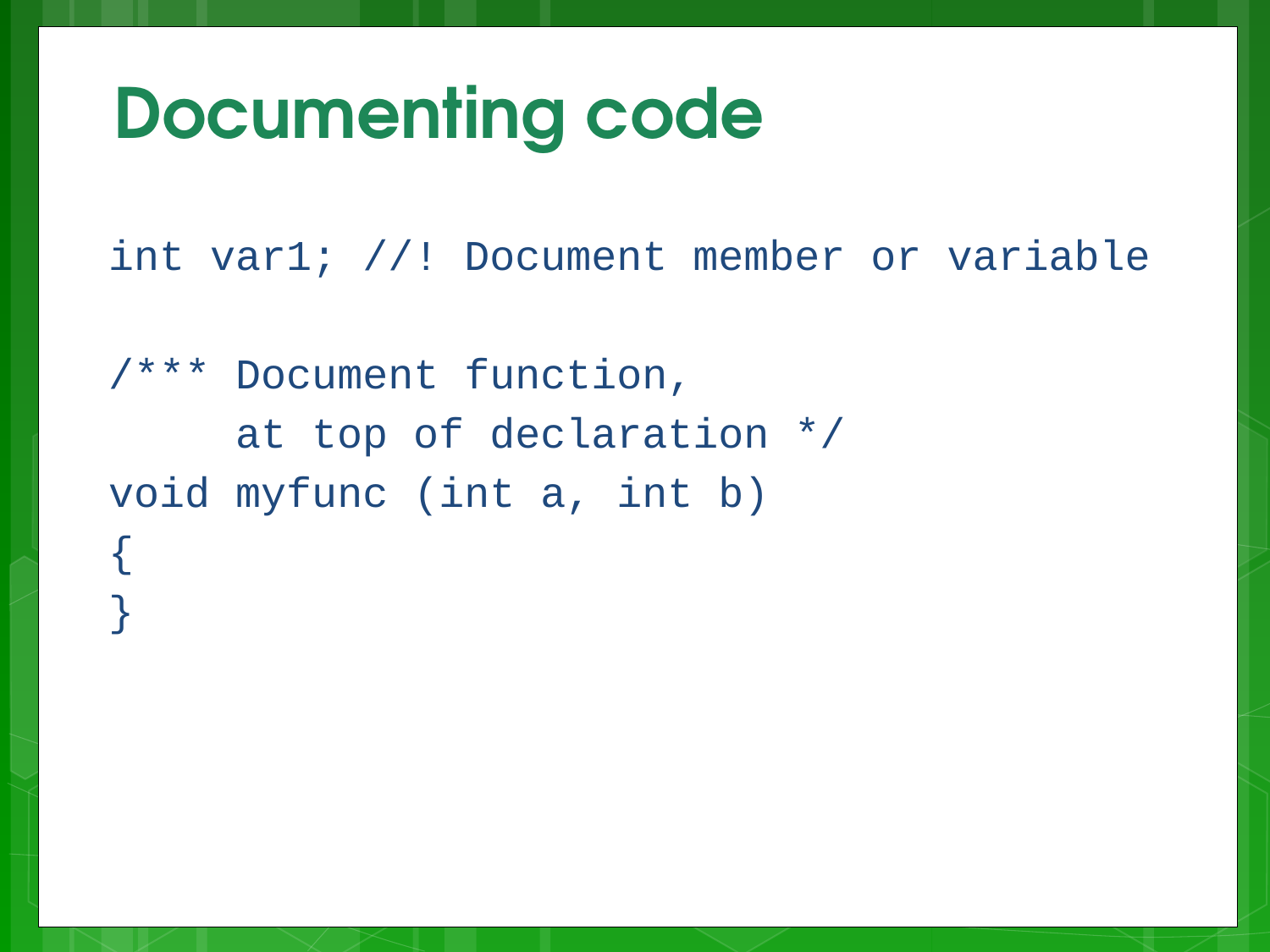

# Documenting code
int var1; //! Document member or variable

/*** Document function,
     at top of declaration */
void myfunc (int a, int b)
{
}